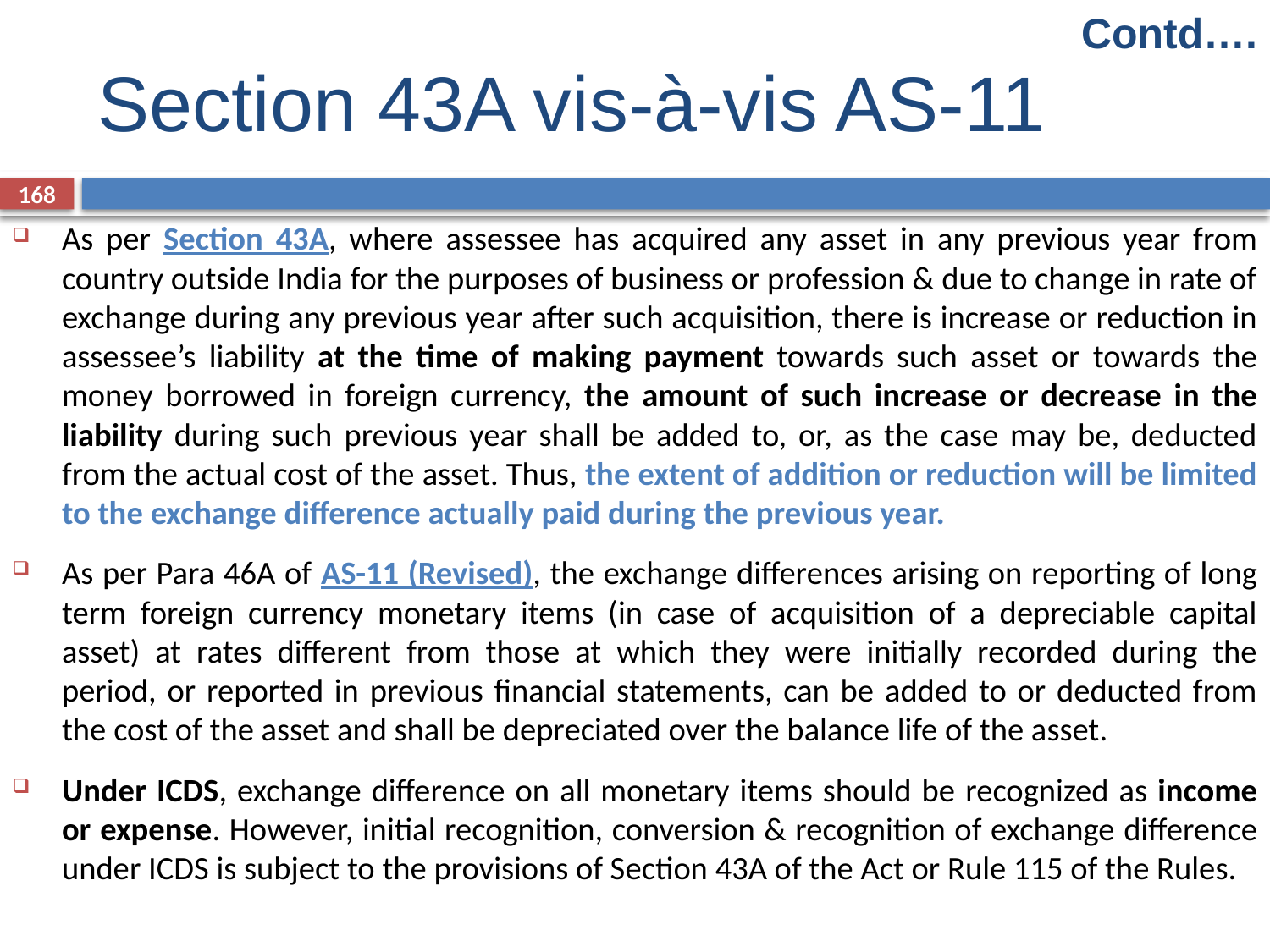

Contd….
# Section 43A vis-à-vis AS-11
168
As per Section 43A, where assessee has acquired any asset in any previous year from country outside India for the purposes of business or profession & due to change in rate of exchange during any previous year after such acquisition, there is increase or reduction in assessee’s liability at the time of making payment towards such asset or towards the money borrowed in foreign currency, the amount of such increase or decrease in the liability during such previous year shall be added to, or, as the case may be, deducted from the actual cost of the asset. Thus, the extent of addition or reduction will be limited to the exchange difference actually paid during the previous year.
As per Para 46A of AS-11 (Revised), the exchange differences arising on reporting of long term foreign currency monetary items (in case of acquisition of a depreciable capital asset) at rates different from those at which they were initially recorded during the period, or reported in previous financial statements, can be added to or deducted from the cost of the asset and shall be depreciated over the balance life of the asset.
Under ICDS, exchange difference on all monetary items should be recognized as income or expense. However, initial recognition, conversion & recognition of exchange difference under ICDS is subject to the provisions of Section 43A of the Act or Rule 115 of the Rules.